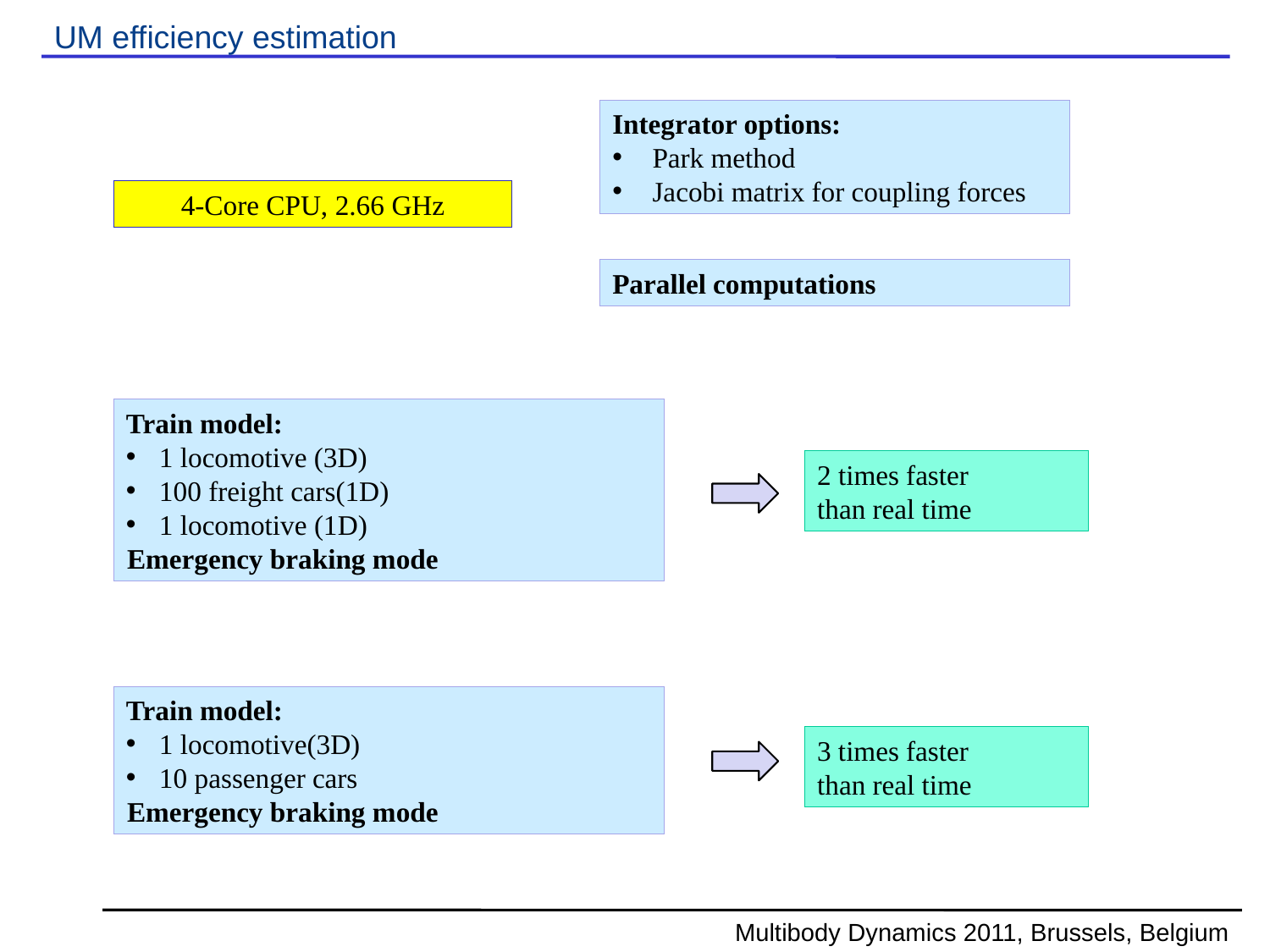

# UM efficiency estimation
Integrator options:
  Park method
  Jacobi matrix for coupling forces
4-Core CPU, 2.66 GHz
Parallel computations
Train model:
 1 locomotive (3D)
 100 freight cars(1D)
 1 locomotive (1D)
Emergency braking mode
2 times faster
than real time

Train model:
 1 locomotive(3D)
 10 passenger cars
Emergency braking mode
3 times faster
than real time